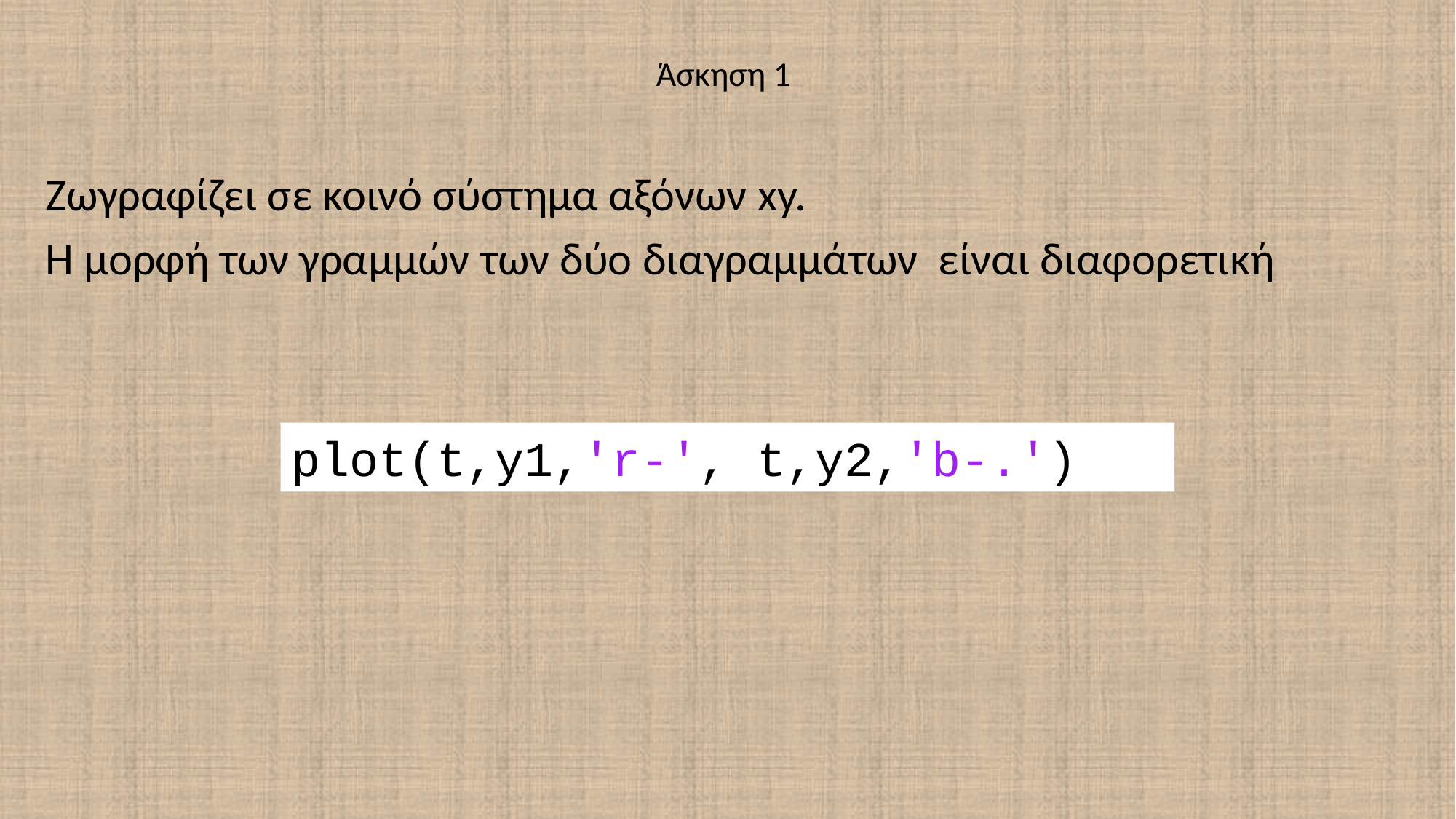

# Άσκηση 1
Zωγραφίζει σε κοινό σύστημα αξόνων xy.
Η μορφή των γραμμών των δύο διαγραμμάτων  είναι διαφορετική
plot(t,y1,'r-', t,y2,'b-.')